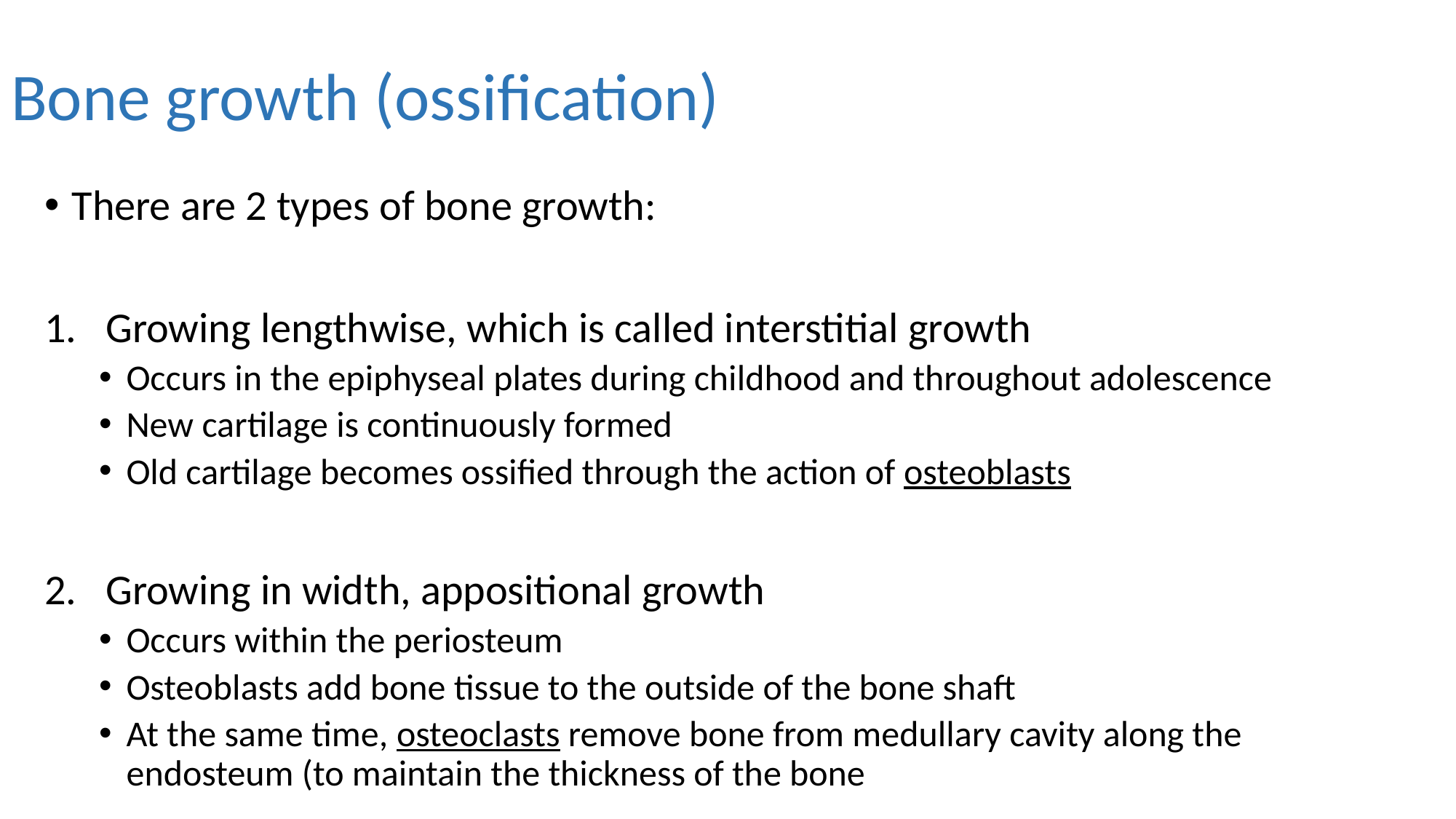

# Bone growth (ossification)
There are 2 types of bone growth:

Growing lengthwise, which is called interstitial growth
Occurs in the epiphyseal plates during childhood and throughout adolescence
New cartilage is continuously formed
Old cartilage becomes ossified through the action of osteoblasts

Growing in width, appositional growth
Occurs within the periosteum
Osteoblasts add bone tissue to the outside of the bone shaft
At the same time, osteoclasts remove bone from medullary cavity along the endosteum (to maintain the thickness of the bone